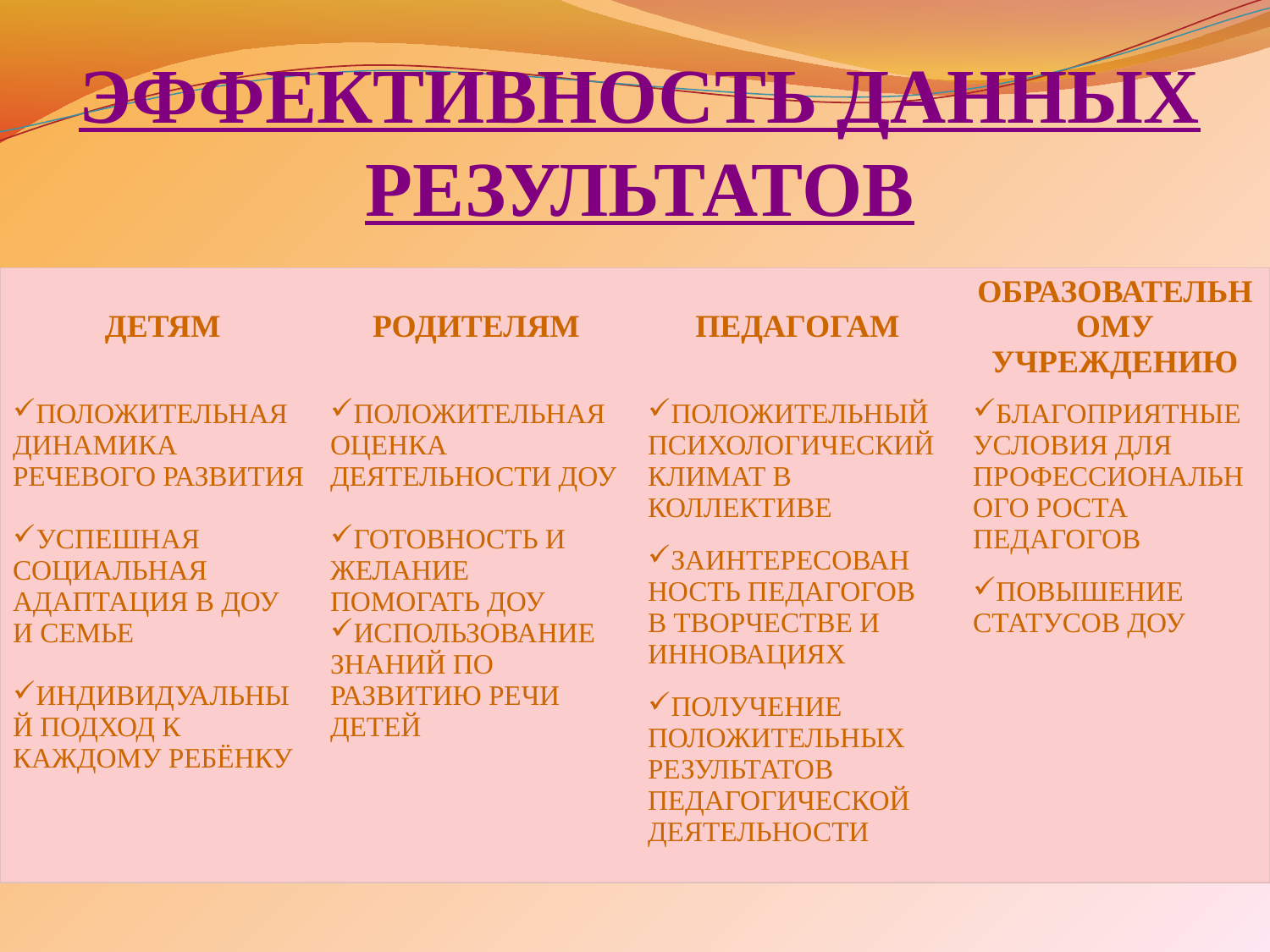

ЭФФЕКТИВНОСТЬ ДАННЫХ РЕЗУЛЬТАТОВ
| ДЕТЯМ | РОДИТЕЛЯМ | ПЕДАГОГАМ | ОБРАЗОВАТЕЛЬНОМУ УЧРЕЖДЕНИЮ |
| --- | --- | --- | --- |
| ПОЛОЖИТЕЛЬНАЯ ДИНАМИКА РЕЧЕВОГО РАЗВИТИЯ УСПЕШНАЯ СОЦИАЛЬНАЯ АДАПТАЦИЯ В ДОУ И СЕМЬЕ ИНДИВИДУАЛЬНЫЙ ПОДХОД К КАЖДОМУ РЕБЁНКУ | ПОЛОЖИТЕЛЬНАЯ ОЦЕНКА ДЕЯТЕЛЬНОСТИ ДОУ ГОТОВНОСТЬ И ЖЕЛАНИЕ ПОМОГАТЬ ДОУ ИСПОЛЬЗОВАНИЕ ЗНАНИЙ ПО РАЗВИТИЮ РЕЧИ ДЕТЕЙ | ПОЛОЖИТЕЛЬНЫЙ ПСИХОЛОГИЧЕСКИЙ КЛИМАТ В КОЛЛЕКТИВЕ ЗАИНТЕРЕСОВАН НОСТЬ ПЕДАГОГОВ В ТВОРЧЕСТВЕ И ИННОВАЦИЯХ ПОЛУЧЕНИЕ ПОЛОЖИТЕЛЬНЫХ РЕЗУЛЬТАТОВ ПЕДАГОГИЧЕСКОЙ ДЕЯТЕЛЬНОСТИ | БЛАГОПРИЯТНЫЕ УСЛОВИЯ ДЛЯ ПРОФЕССИОНАЛЬНОГО РОСТА ПЕДАГОГОВ ПОВЫШЕНИЕ СТАТУСОВ ДОУ |